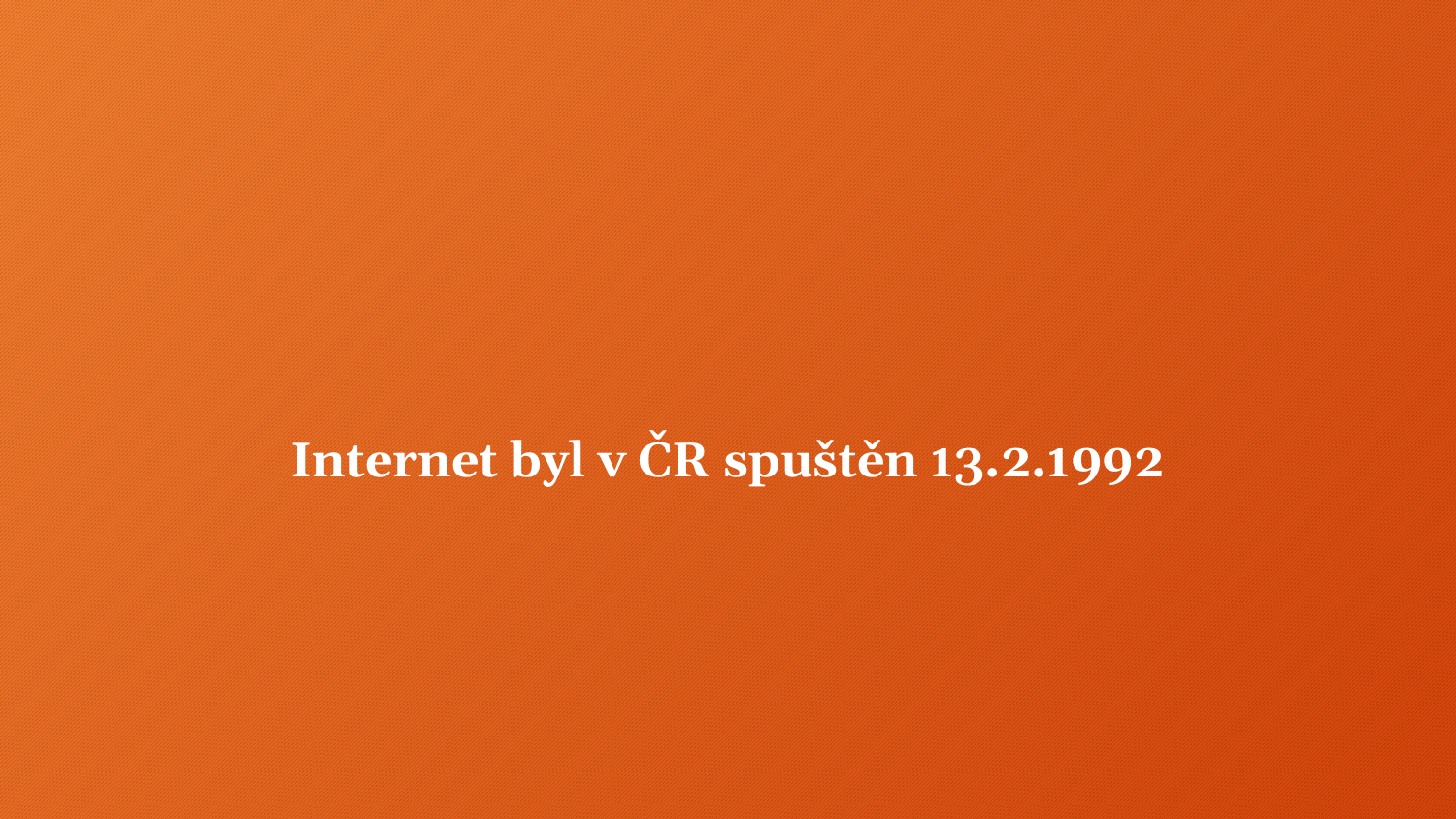

# Internet byl v ČR spuštěn 13.2.1992